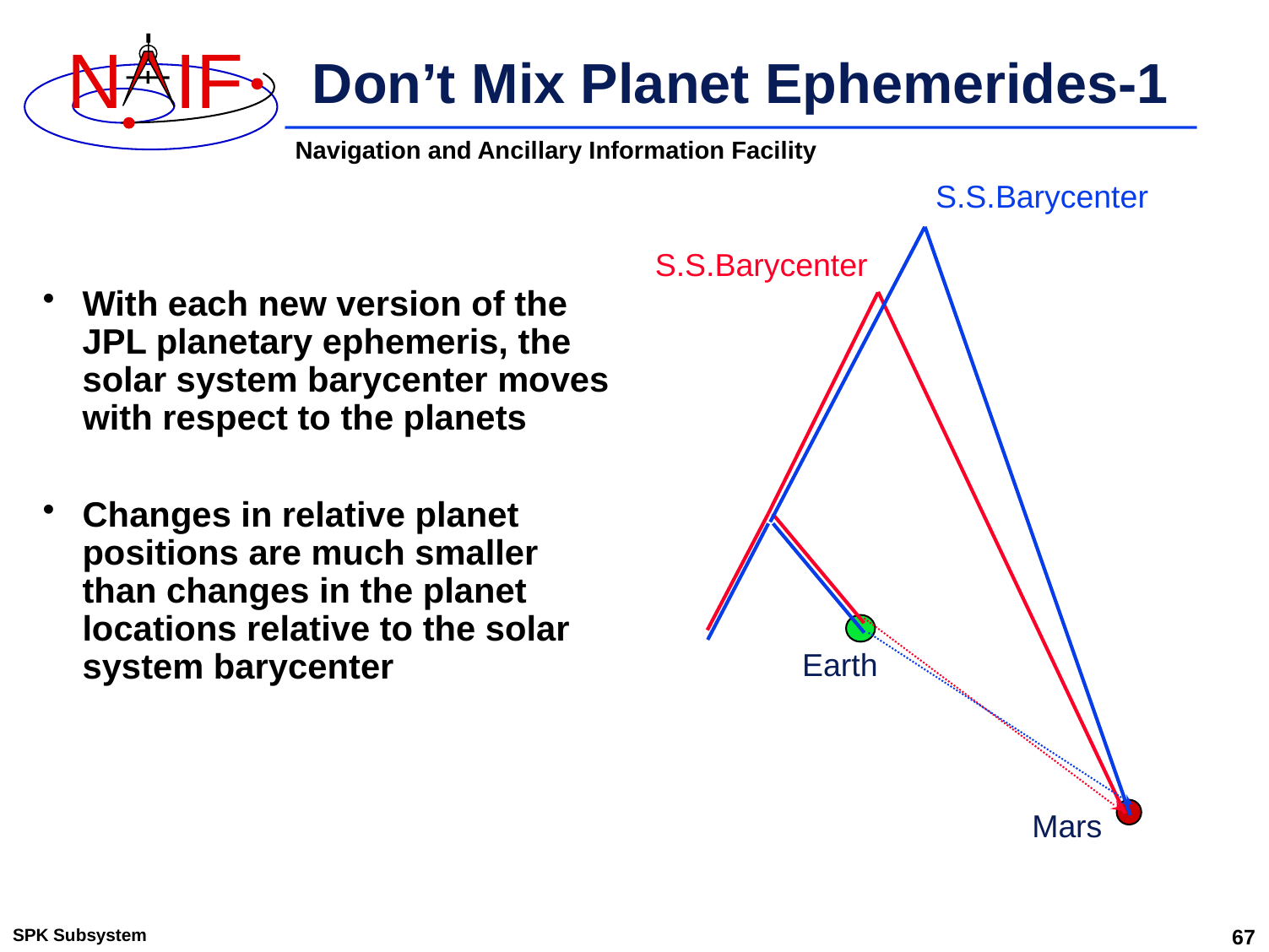

# Don’t Mix Planet Ephemerides-1
S.S.Barycenter

S.S.Barycenter
With each new version of the JPL planetary ephemeris, the solar system barycenter moves with respect to the planets

Changes in relative planet positions are much smaller than changes in the planet locations relative to the solar system barycenter

Earth

Mars
SPK Subsystem
67